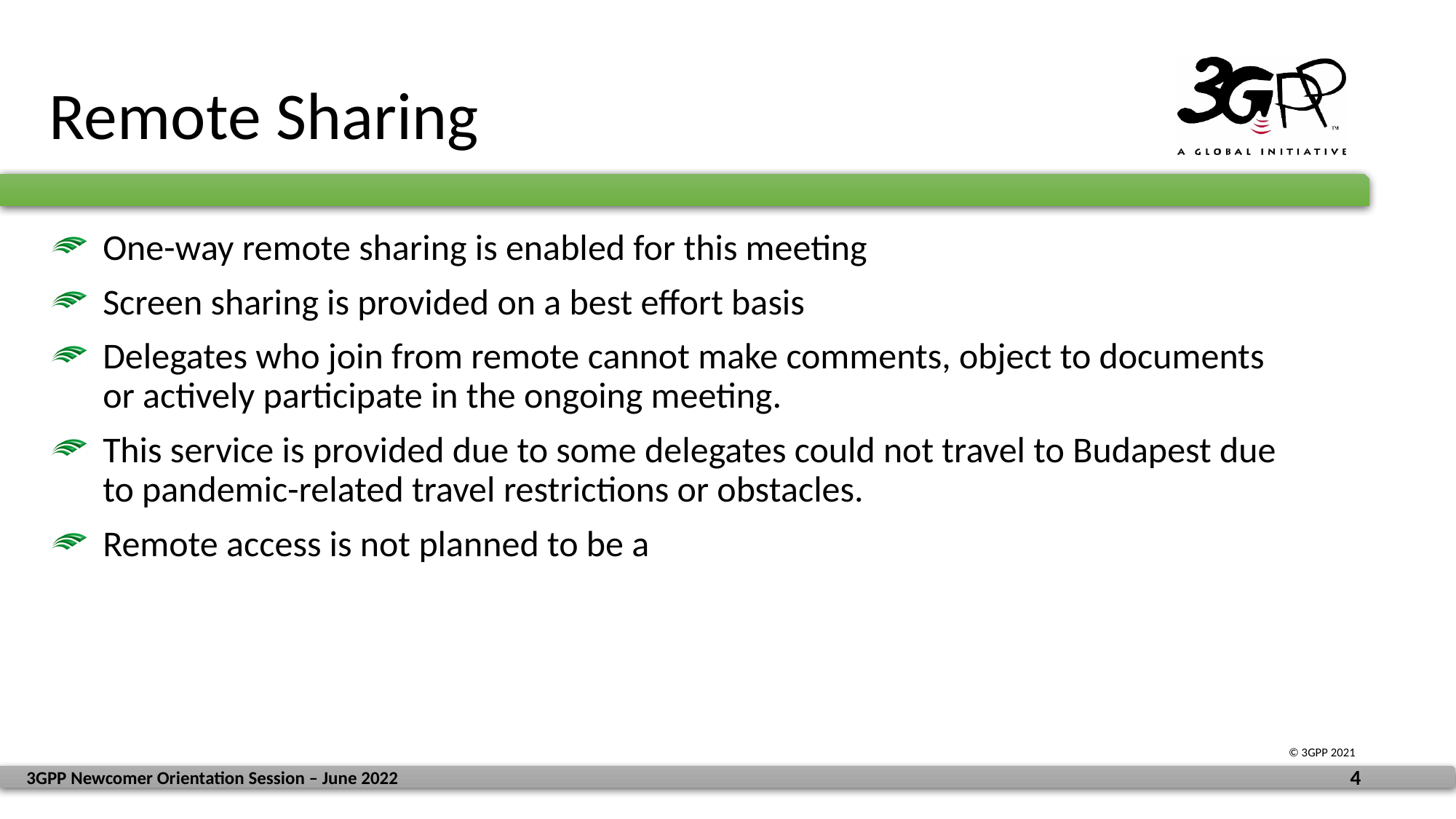

# Remote Sharing
One-way remote sharing is enabled for this meeting
Screen sharing is provided on a best effort basis
Delegates who join from remote cannot make comments, object to documents or actively participate in the ongoing meeting.
This service is provided due to some delegates could not travel to Budapest due to pandemic-related travel restrictions or obstacles.
Remote access is not planned to be a